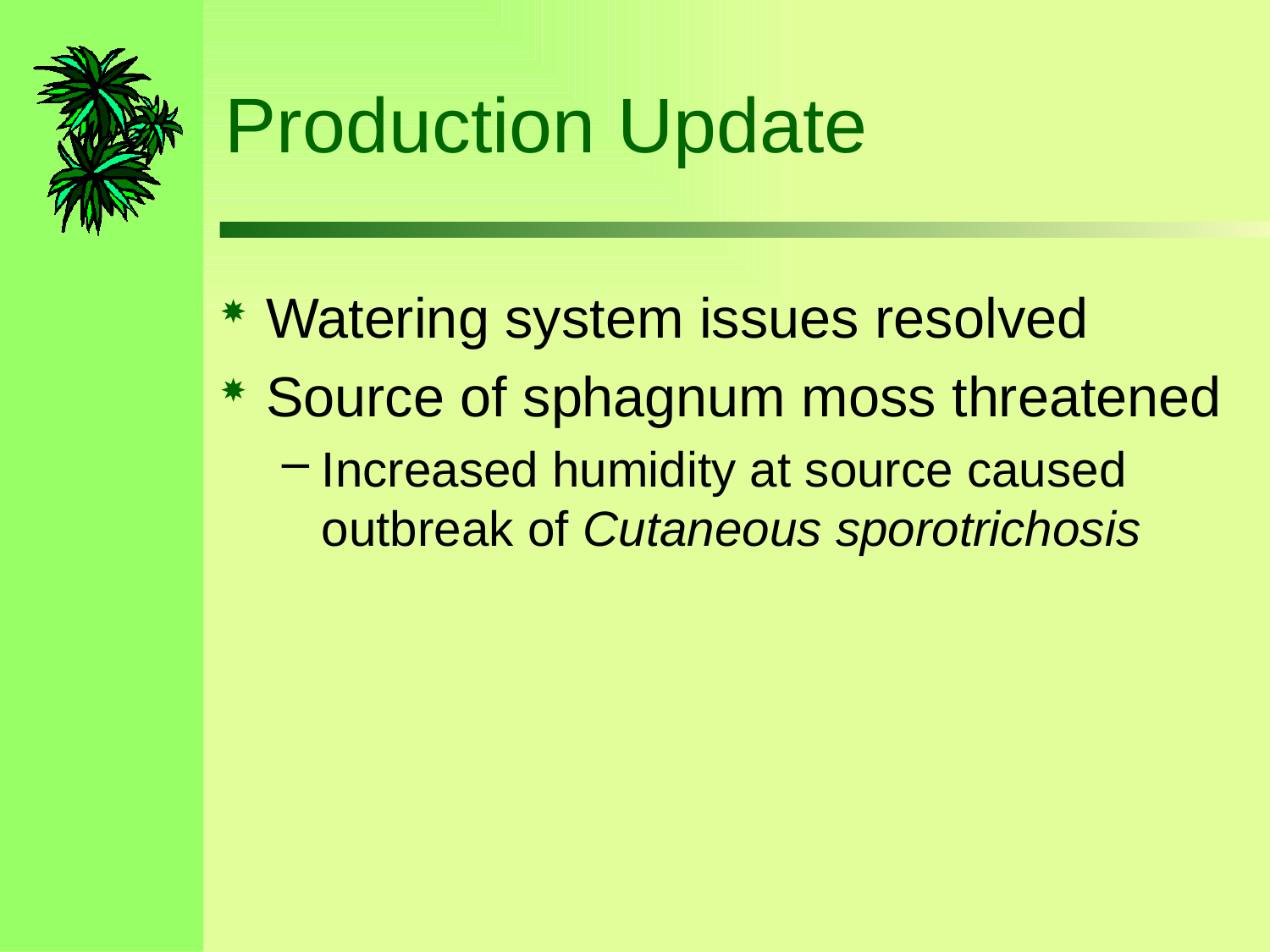

# Production Update
Watering system issues resolved
Source of sphagnum moss threatened
Increased humidity at source caused outbreak of Cutaneous sporotrichosis